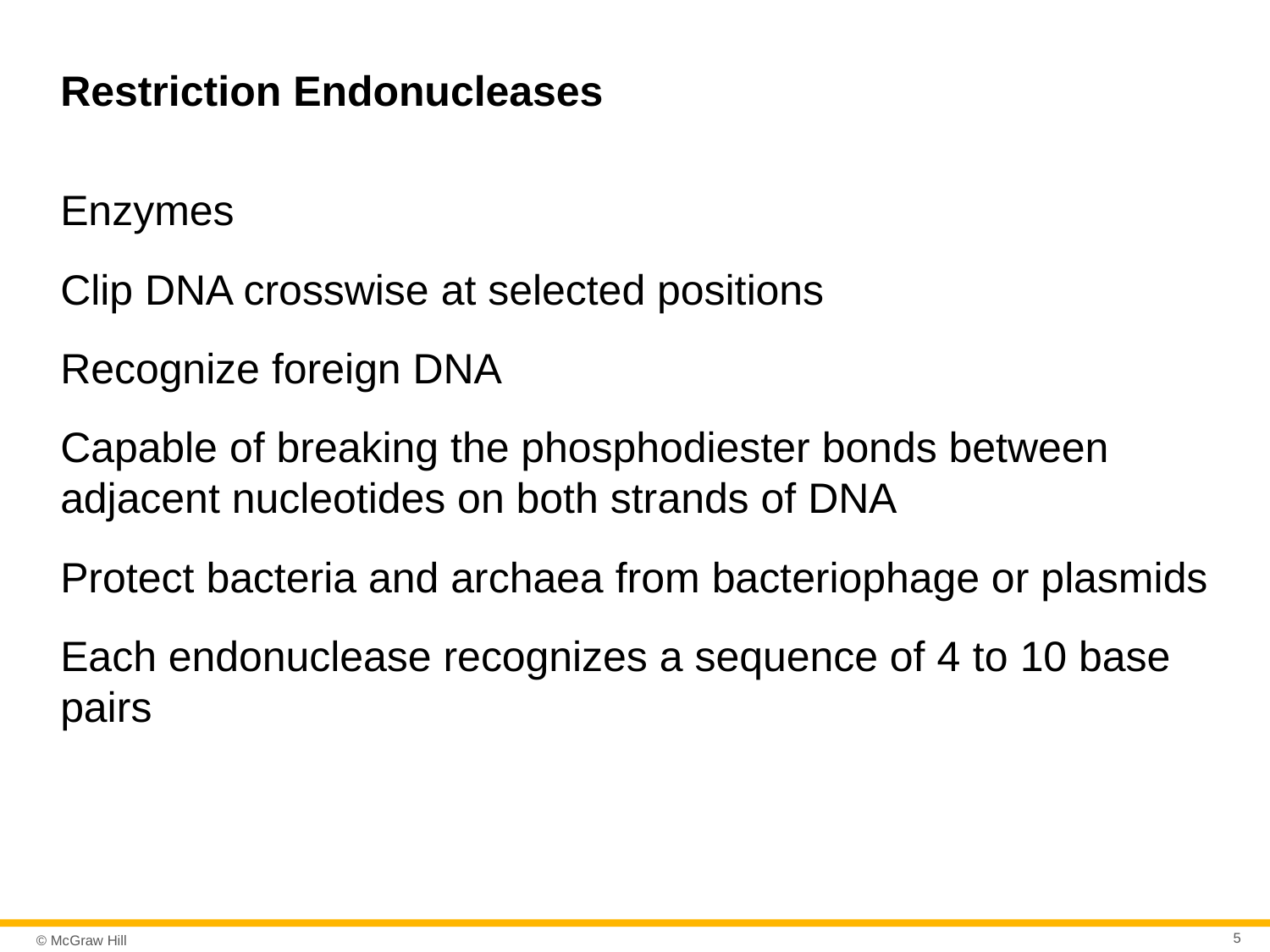

# Restriction Endonucleases
Enzymes
Clip DNA crosswise at selected positions
Recognize foreign DNA
Capable of breaking the phosphodiester bonds between adjacent nucleotides on both strands of DNA
Protect bacteria and archaea from bacteriophage or plasmids
Each endonuclease recognizes a sequence of 4 to 10 base pairs